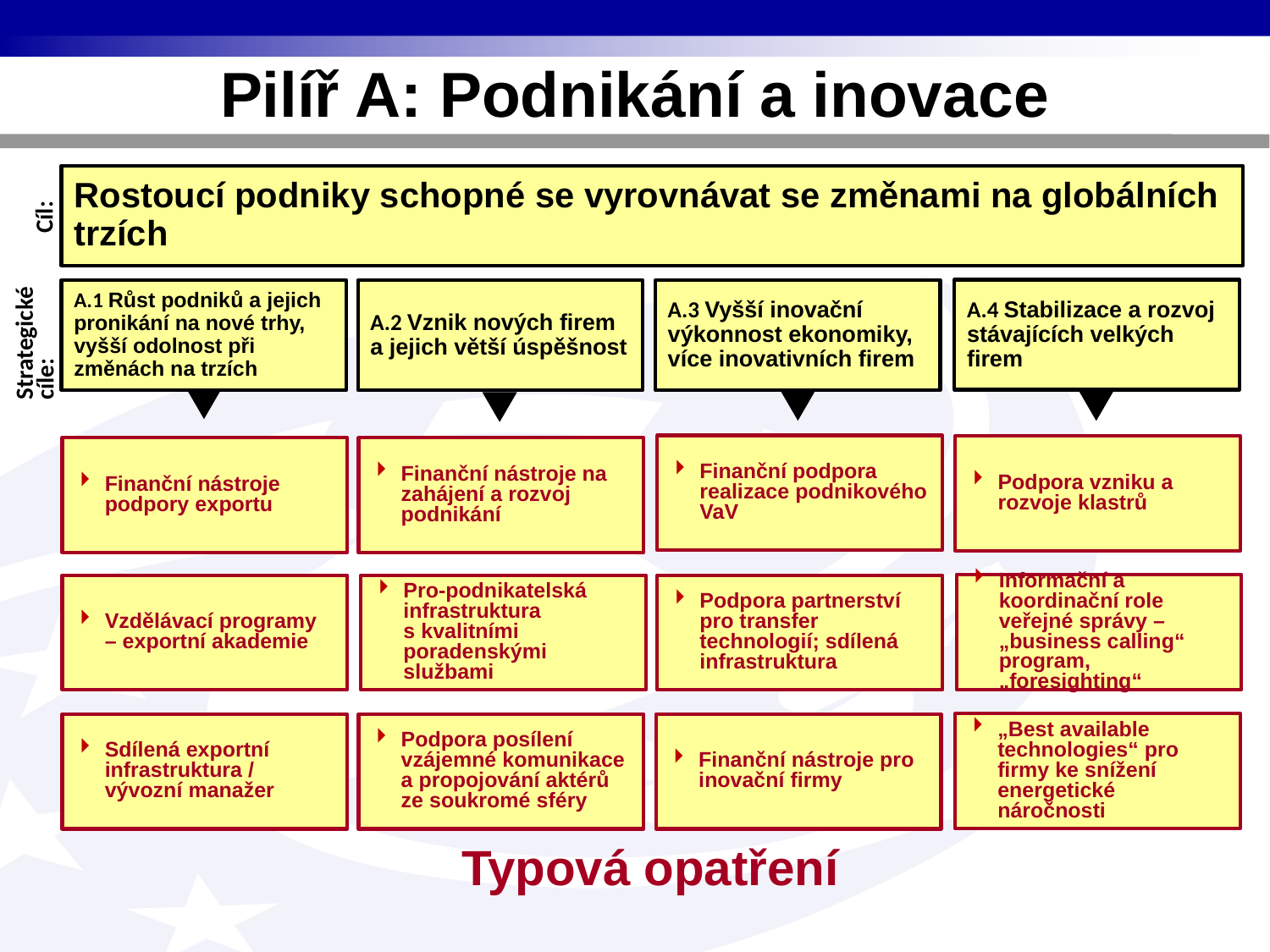

# Pilíř A: Podnikání a inovace

Rostoucí podniky schopné se vyrovnávat se změnami na globálních trzích
Cíl:
A.4 Stabilizace a rozvoj stávajících velkých firem
A.1 Růst podniků a jejich pronikání na nové trhy, vyšší odolnost při
změnách na trzích
A.2 Vznik nových firem
a jejich větší úspěšnost
A.3 Vyšší inovační výkonnost ekonomiky,
více inovativních firem
Strategické
cíle:

Finanční podpora realizace podnikového VaV
Podpora vzniku a rozvoje klastrů
Finanční nástroje podpory exportu
Finanční nástroje na zahájení a rozvoj podnikání
Informační a koordinační role veřejné správy – „business calling“ program, „foresighting“
Vzdělávací programy – exportní akademie
Pro-podnikatelská infrastruktura s kvalitními poradenskými službami
Podpora partnerství pro transfer technologií; sdílená infrastruktura
„Best available technologies“ pro firmy ke snížení energetické náročnosti
Sdílená exportní infrastruktura / vývozní manažer
Podpora posílení vzájemné komunikace a propojování aktérů ze soukromé sféry
Finanční nástroje pro inovační firmy
Typová opatření